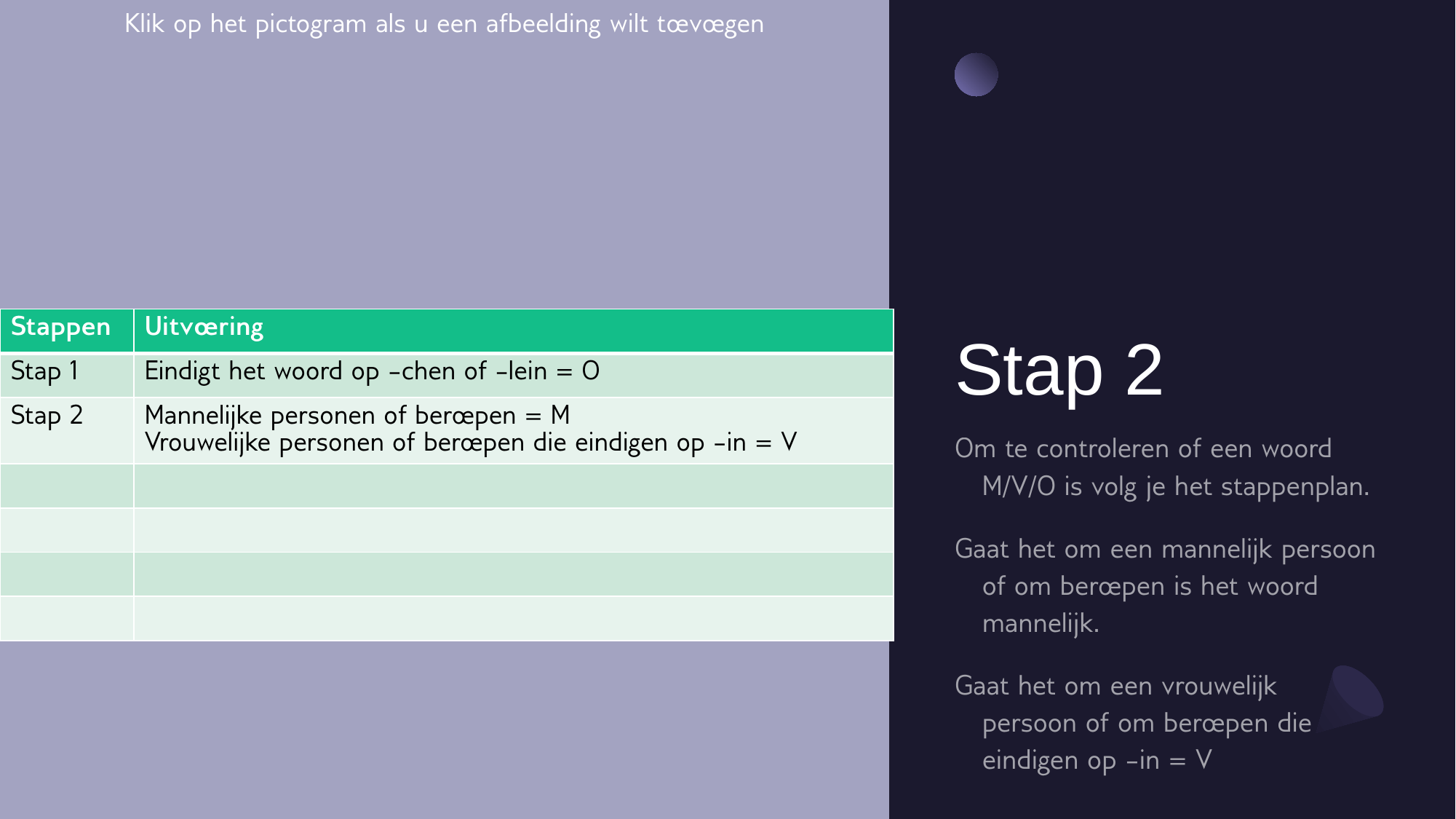

# Stap 2
| Stappen | Uitvoering |
| --- | --- |
| Stap 1 | Eindigt het woord op –chen of –lein = O |
| Stap 2 | Mannelijke personen of beroepen = M Vrouwelijke personen of beroepen die eindigen op –in = V |
|  |  |
|  |  |
|  |  |
|  |  |
Om te controleren of een woord M/V/O is volg je het stappenplan.
Gaat het om een mannelijk persoon of om beroepen is het woord mannelijk.
Gaat het om een vrouwelijk persoon of om beroepen die eindigen op –in = V